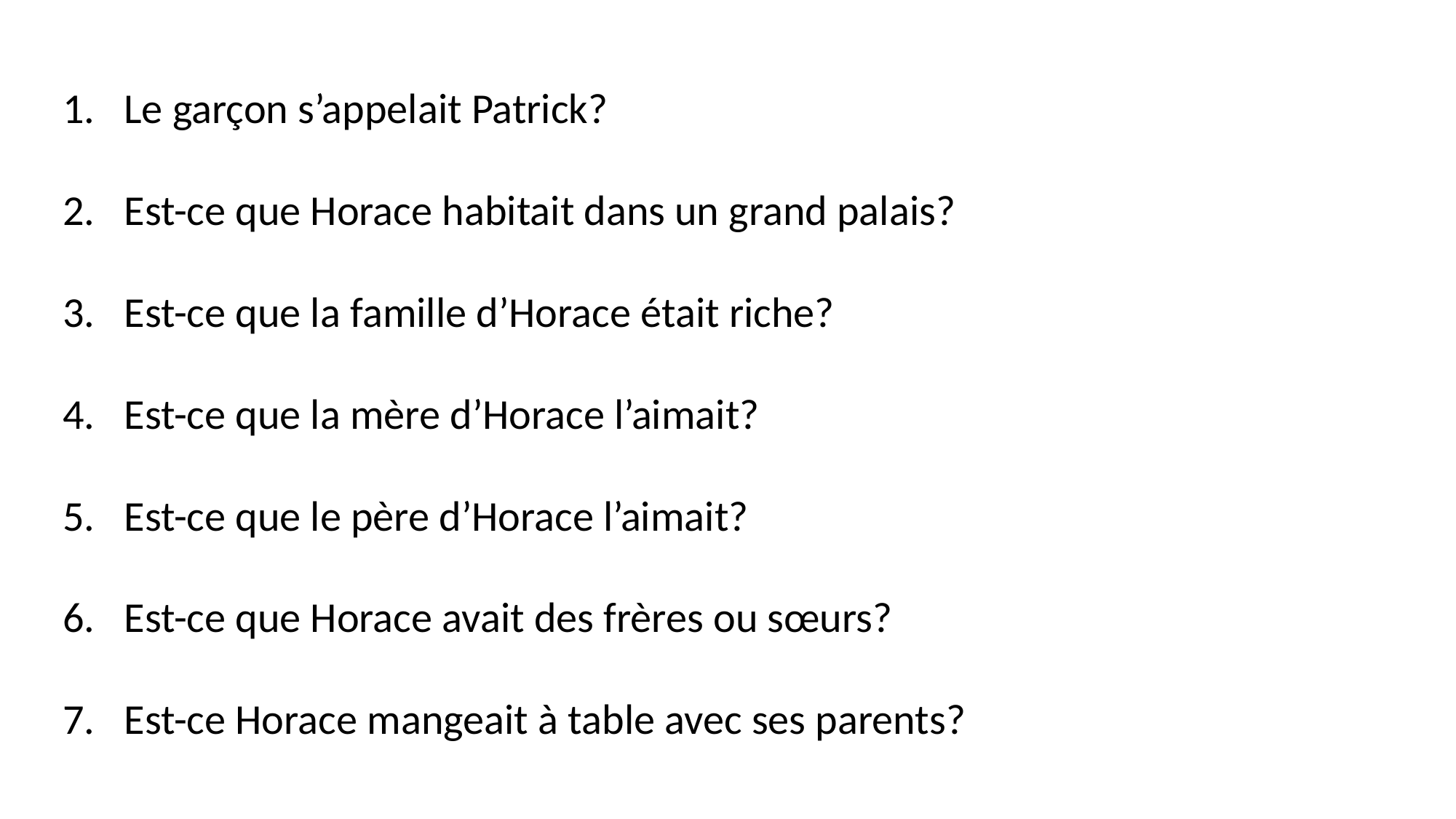

Le garçon s’appelait Patrick?
Est-ce que Horace habitait dans un grand palais?
Est-ce que la famille d’Horace était riche?
Est-ce que la mère d’Horace l’aimait?
Est-ce que le père d’Horace l’aimait?
Est-ce que Horace avait des frères ou sœurs?
Est-ce Horace mangeait à table avec ses parents?